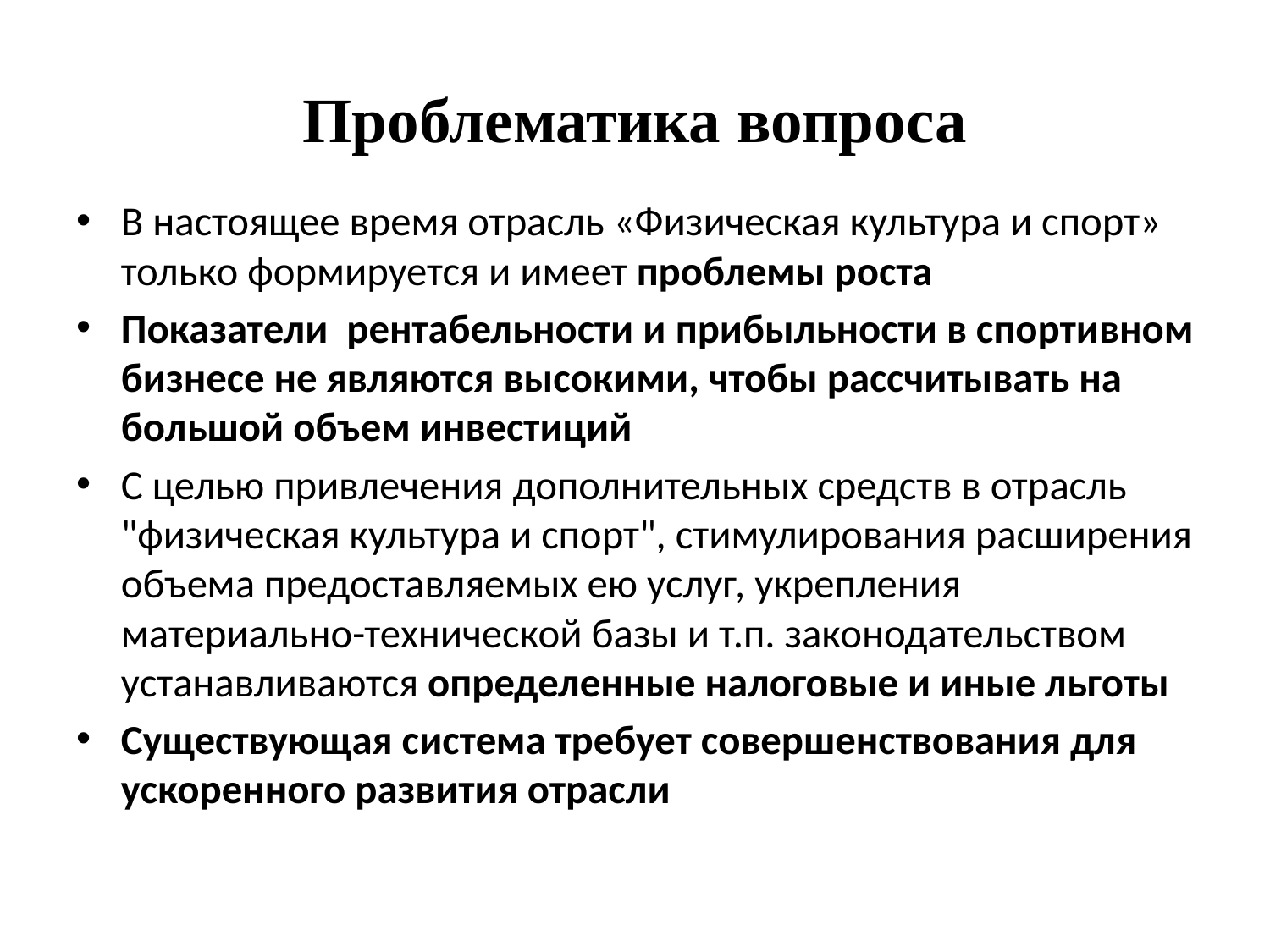

# Проблематика вопроса
В настоящее время отрасль «Физическая культура и спорт» только формируется и имеет проблемы роста
Показатели  рентабельности и прибыльности в спортивном бизнесе не являются высокими, чтобы рассчитывать на большой объем инвестиций
С целью привлечения дополнительных средств в отрасль "физическая культура и спорт", стимулирования расширения объема предоставляемых ею услуг, укрепления материально-технической базы и т.п. законодательством устанавливаются определенные налоговые и иные льготы
Существующая система требует совершенствования для ускоренного развития отрасли